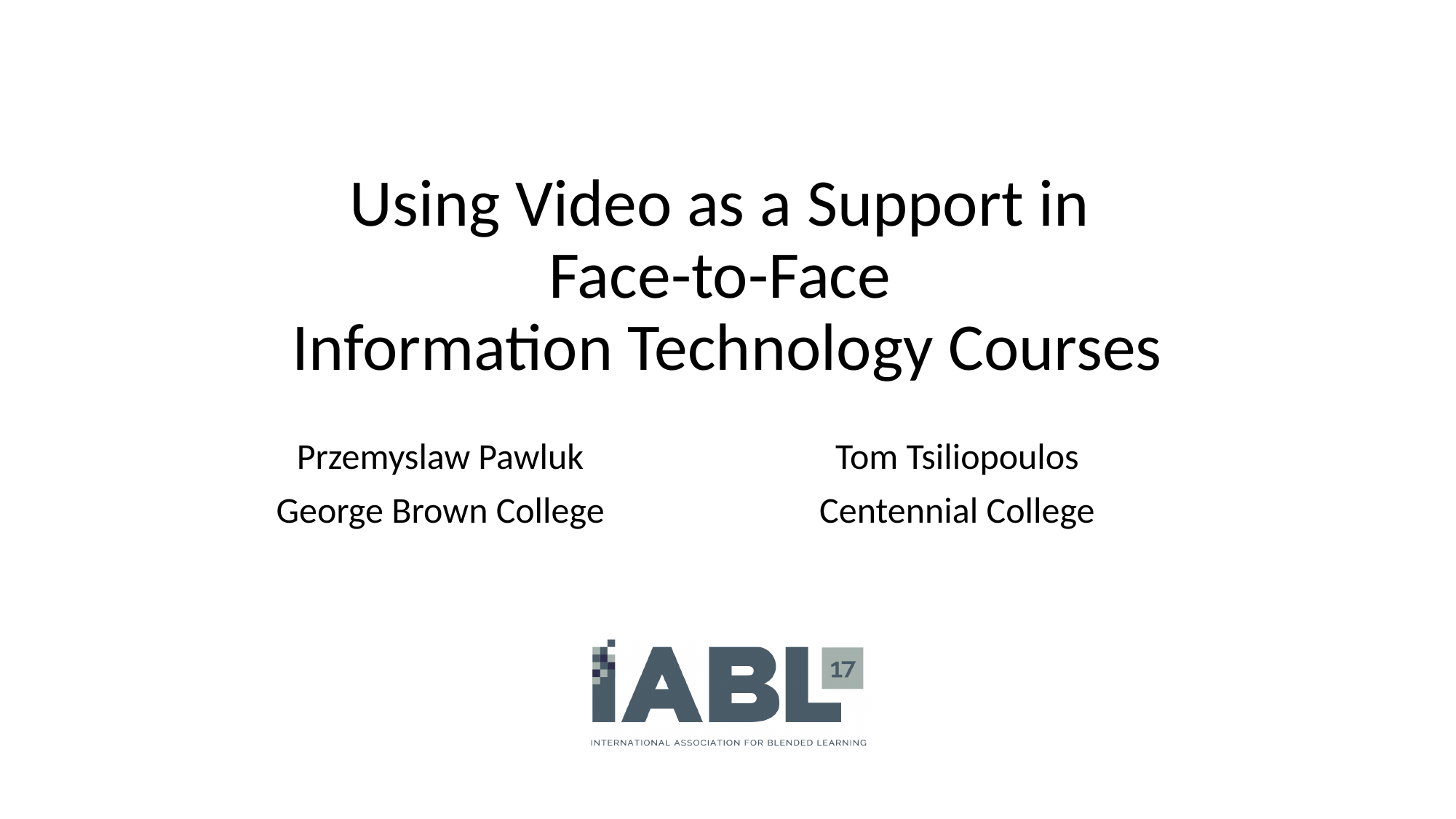

# Using Video as a Support in Face-to-Face Information Technology Courses
Przemyslaw Pawluk
George Brown College
Tom Tsiliopoulos
Centennial College